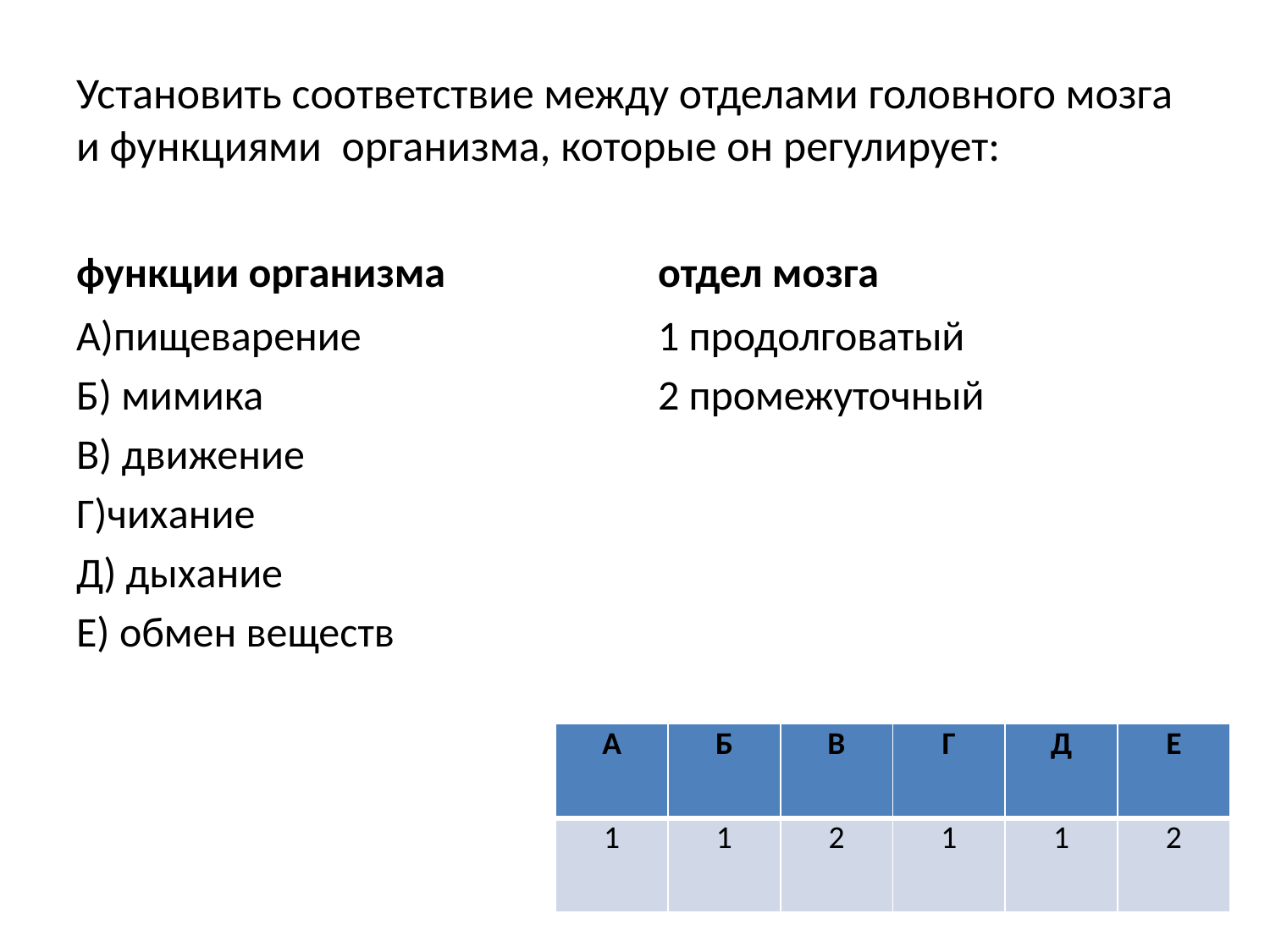

# Установить соответствие между отделами головного мозга и функциями  организма, которые он регулирует:
функции организма
отдел мозга
А)пищеварение
Б) мимика
В) движение
Г)чихание
Д) дыхание
Е) обмен веществ
1 продолговатый
2 промежуточный
| А | Б | В | Г | Д | Е |
| --- | --- | --- | --- | --- | --- |
| 1 | 1 | 2 | 1 | 1 | 2 |